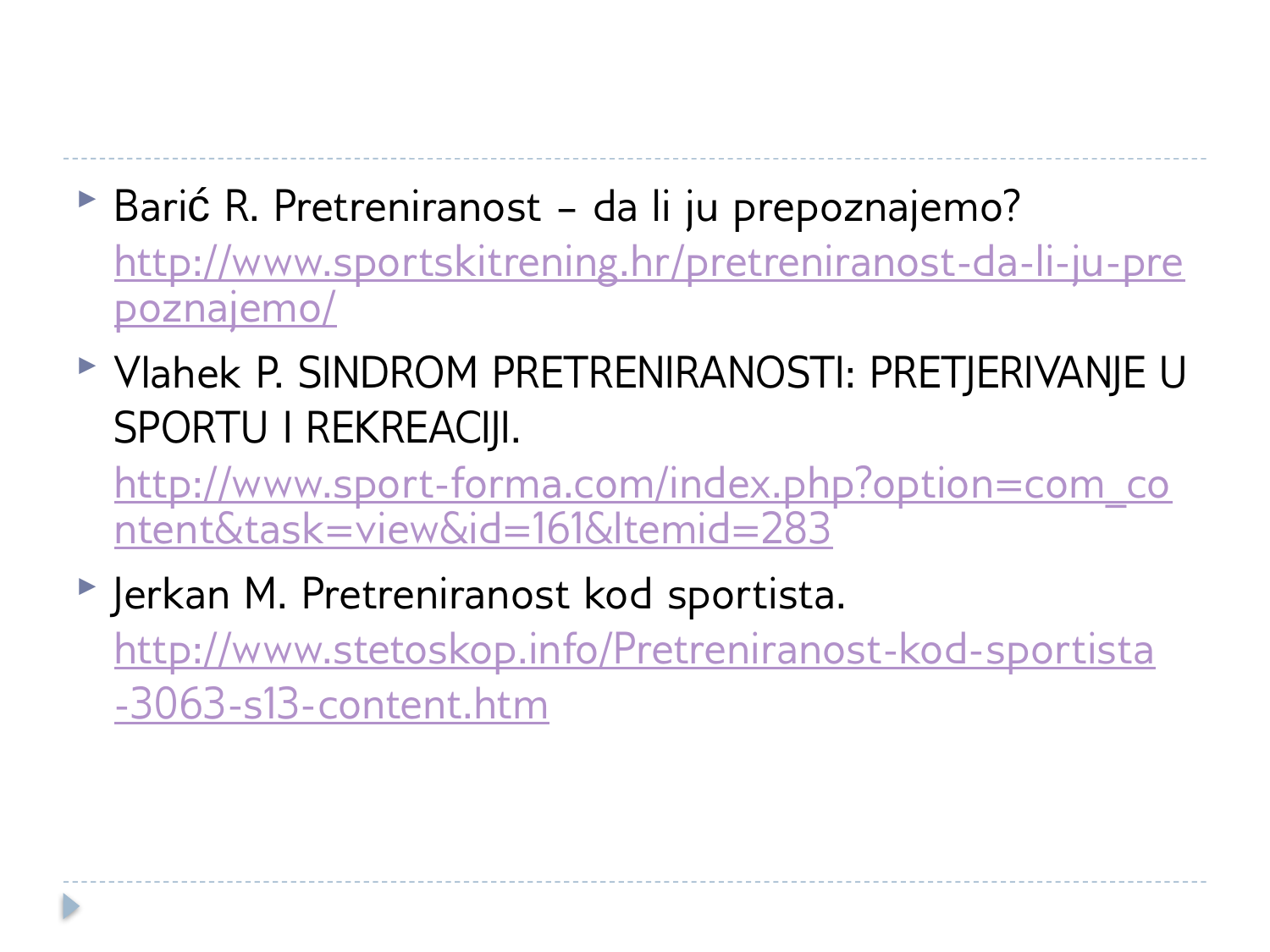

#
Barić R. Pretreniranost – da li ju prepoznajemo? http://www.sportskitrening.hr/pretreniranost-da-li-ju-prepoznajemo/
Vlahek P. Sindrom pretreniranosti: pretjerivanje u sportu i rekreaciji. http://www.sport-forma.com/index.php?option=com_content&task=view&id=161&Itemid=283
Jerkan M. Pretreniranost kod sportista. http://www.stetoskop.info/Pretreniranost-kod-sportista-3063-s13-content.htm